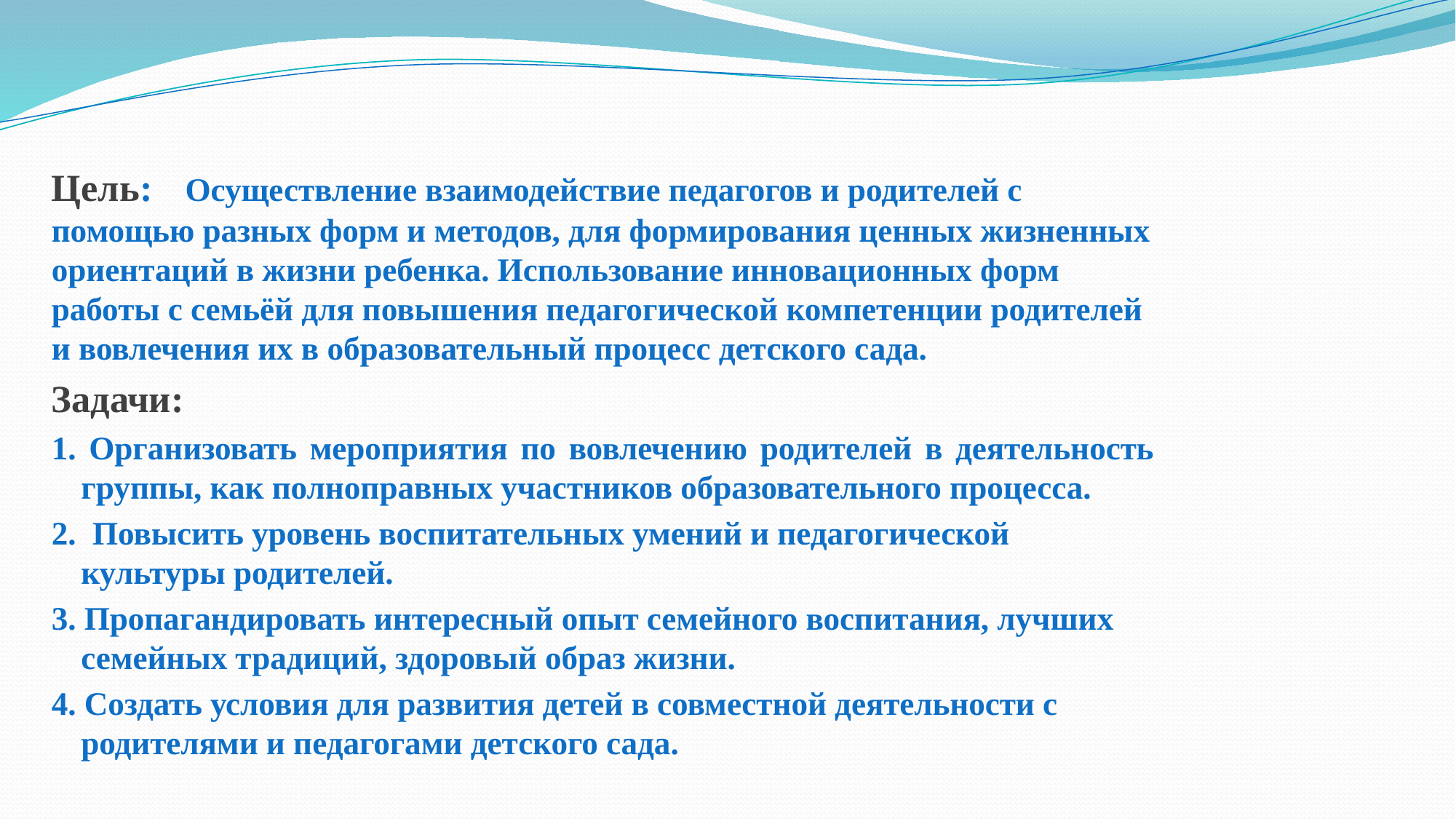

Цель:    Осуществление взаимодействие педагогов и родителей с помощью разных форм и методов, для формирования ценных жизненных ориентаций в жизни ребенка. Использование инновационных форм работы с семьёй для повышения педагогической компетенции родителей и вовлечения их в образовательный процесс детского сада.
Задачи:
1. Организовать мероприятия по вовлечению родителей в деятельность группы, как полноправных участников образовательного процесса.
2.  Повысить уровень воспитательных умений и педагогической культуры родителей.
3. Пропагандировать интересный опыт семейного воспитания, лучших семейных традиций, здоровый образ жизни.
4. Создать условия для развития детей в совместной деятельности с родителями и педагогами детского сада.